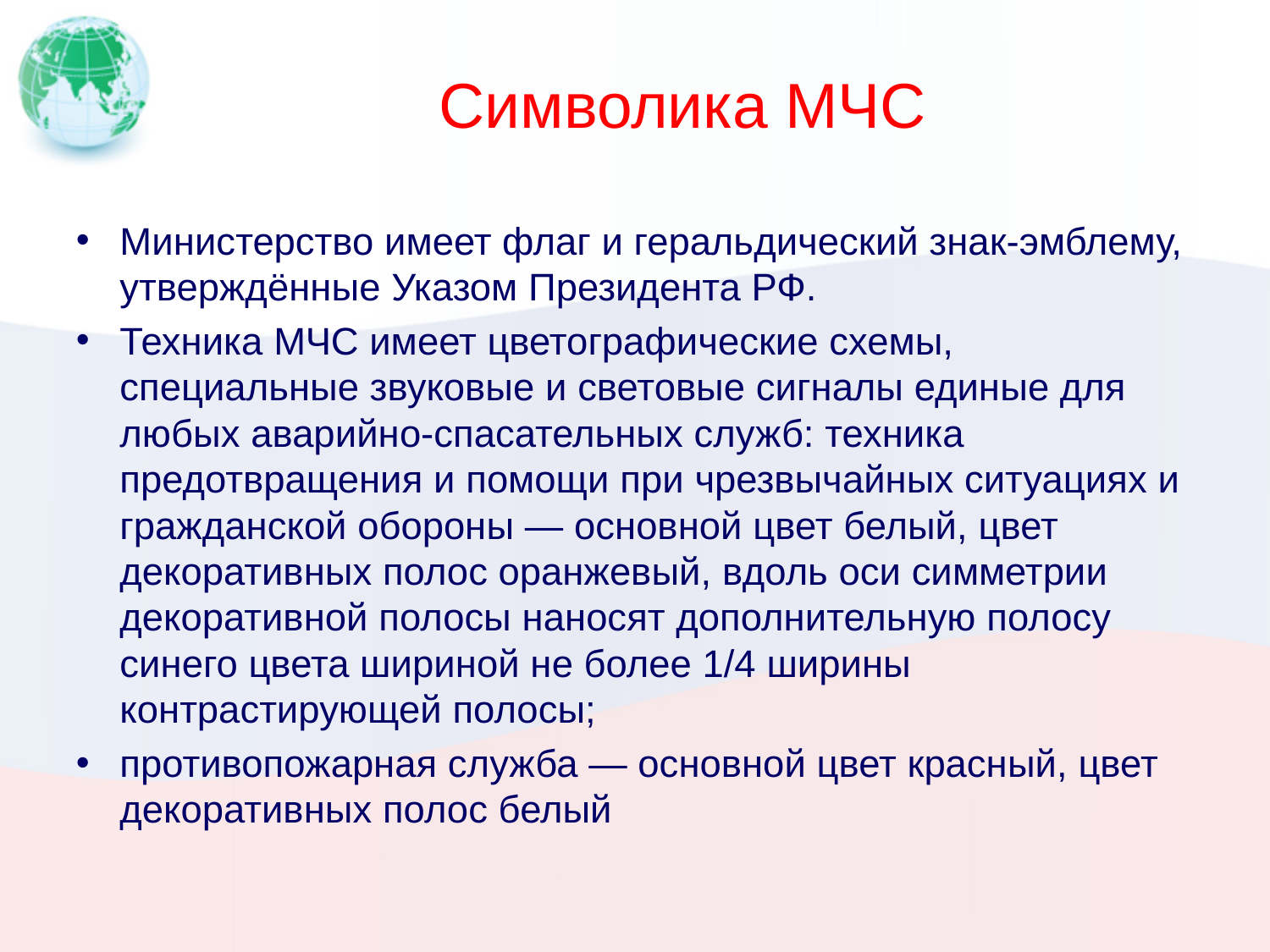

# Символика МЧС
Министерство имеет флаг и геральдический знак-эмблему, утверждённые Указом Президента РФ.
Техника МЧС имеет цветографические схемы, специальные звуковые и световые сигналы единые для любых аварийно-спасательных служб: техника предотвращения и помощи при чрезвычайных ситуациях и гражданской обороны — основной цвет белый, цвет декоративных полос оранжевый, вдоль оси симметрии декоративной полосы наносят дополнительную полосу синего цвета шириной не более 1/4 ширины контрастирующей полосы;
противопожарная служба — основной цвет красный, цвет декоративных полос белый